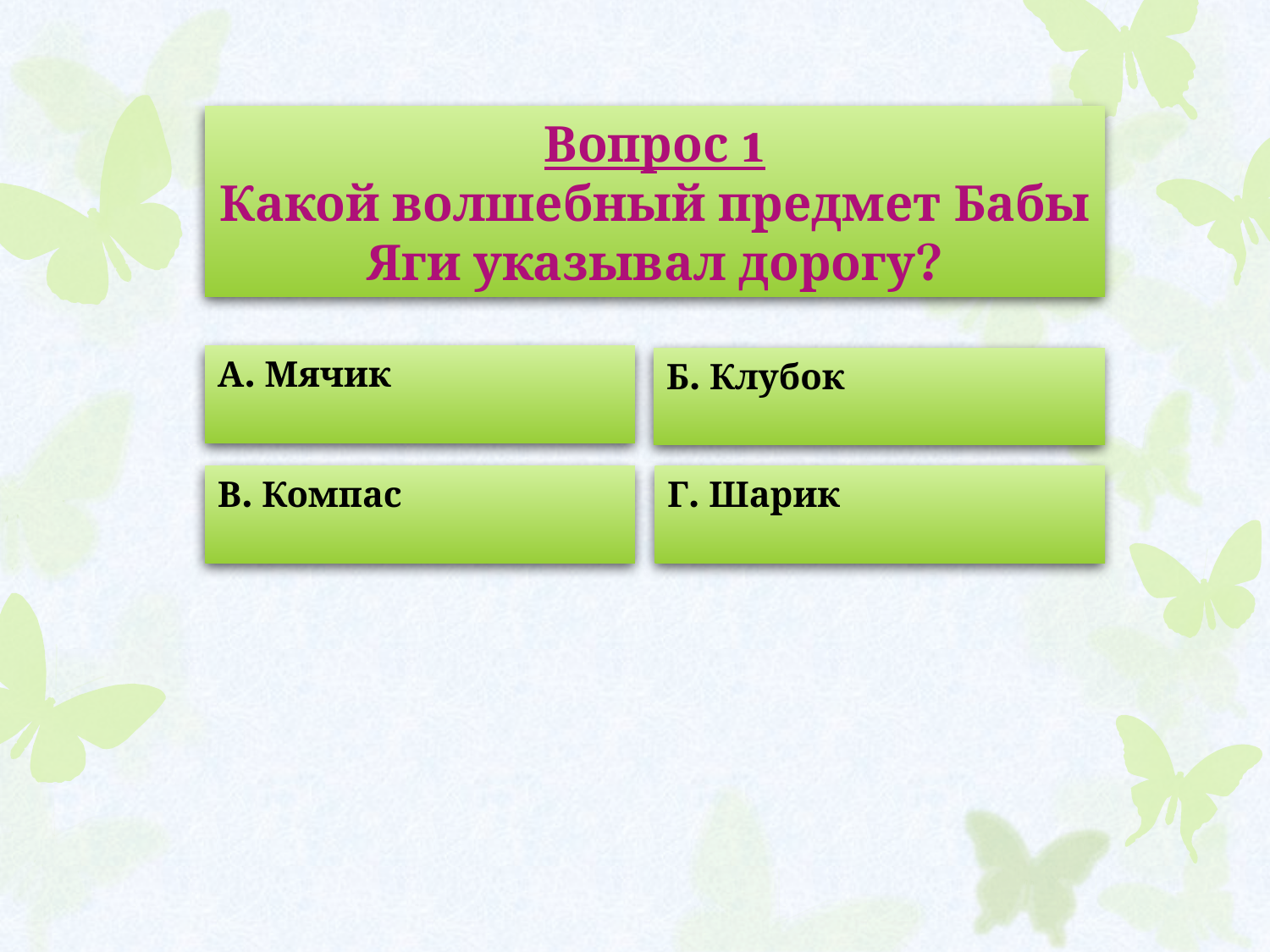

Вопрос 1
Какой волшебный предмет Бабы Яги указывал дорогу?
А. Мячик

Б. Клубок

В. Компас

Г. Шарик